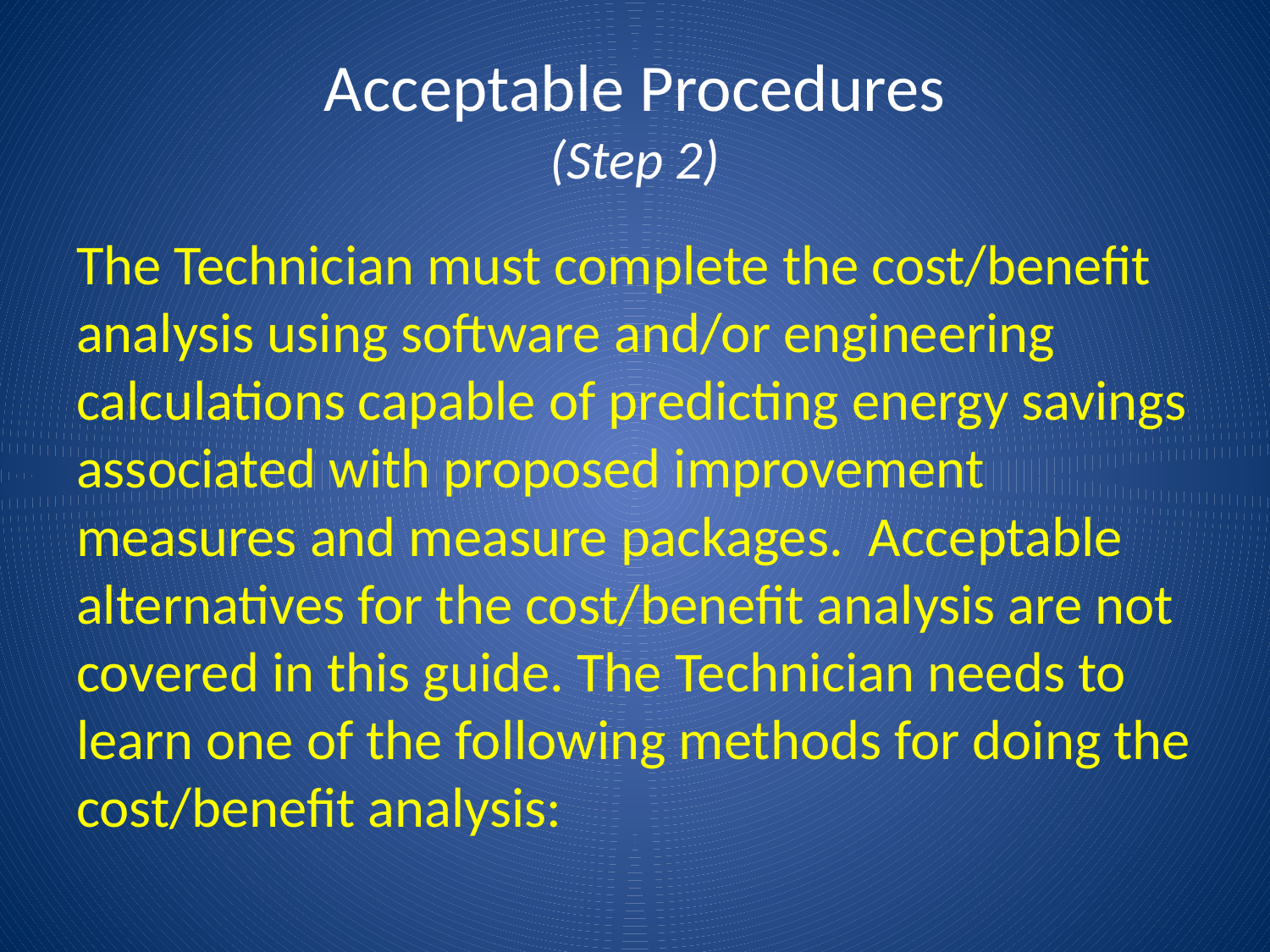

# Acceptable Procedures (Step 2)
The Technician must complete the cost/benefit analysis using software and/or engineering calculations capable of predicting energy savings associated with proposed improvement measures and measure packages.  Acceptable alternatives for the cost/benefit analysis are not covered in this guide. The Technician needs to learn one of the following methods for doing the cost/benefit analysis: